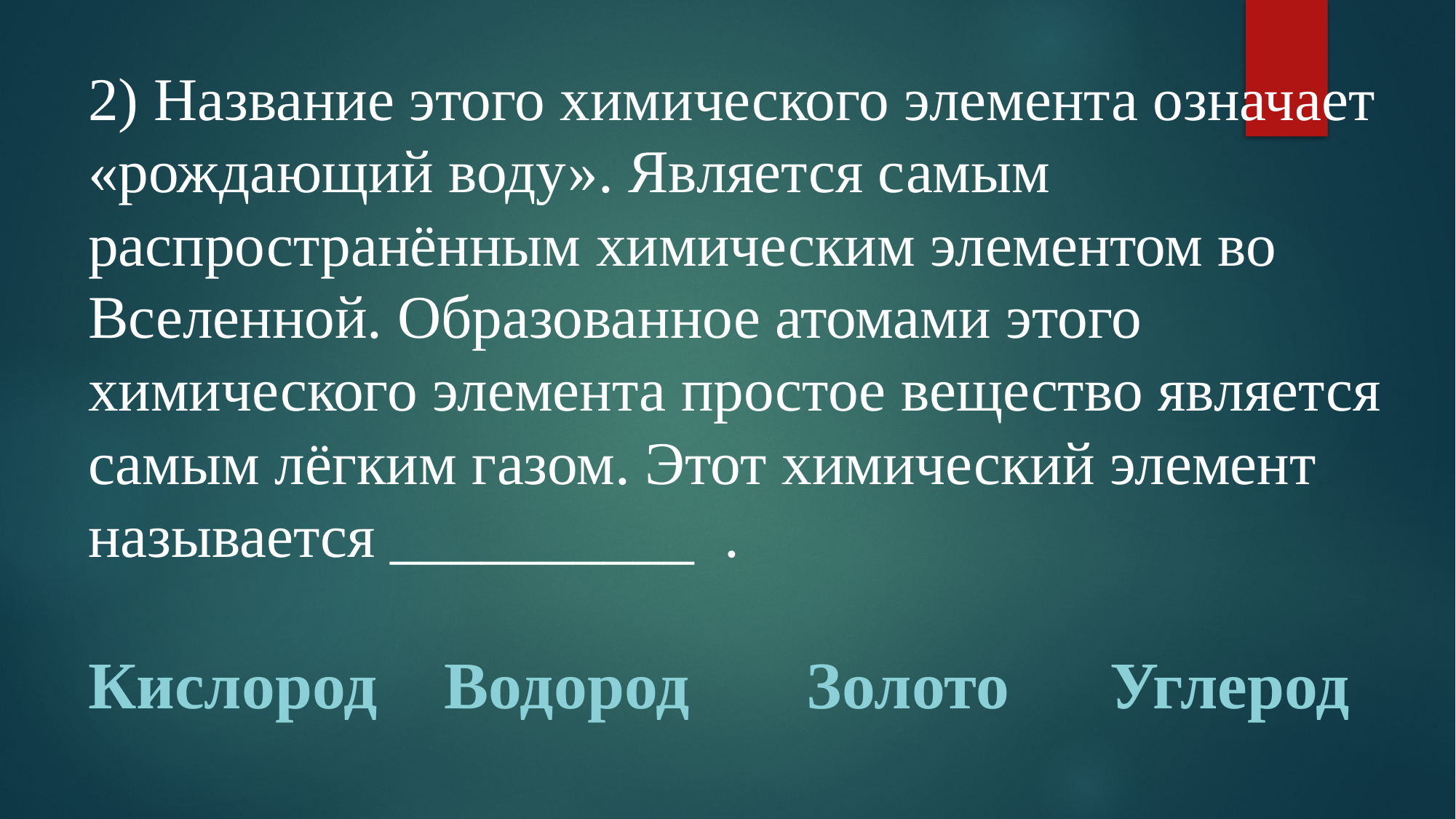

# 2) Название этого химического элемента означает «рождающий воду». Является самым распространённым химическим элементом во Вселенной. Образованное атомами этого химического элемента простое вещество является самым лёгким газом. Этот химический элемент называется __________  . Кислород    Водород       Золото      Углерод